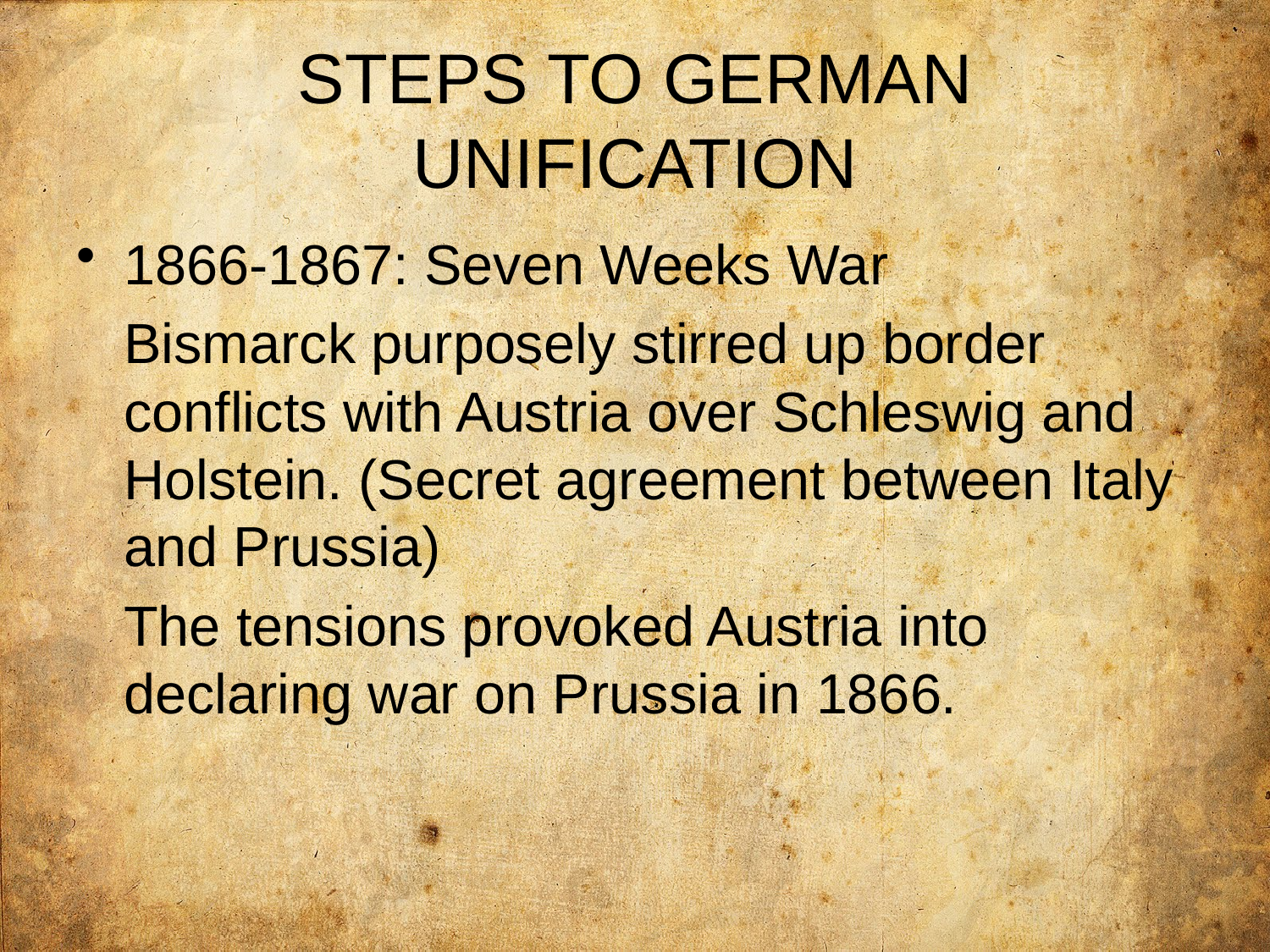

# STEPS TO GERMAN UNIFICATION
1866-1867: Seven Weeks War
	Bismarck purposely stirred up border conflicts with Austria over Schleswig and Holstein. (Secret agreement between Italy and Prussia)
	The tensions provoked Austria into declaring war on Prussia in 1866.